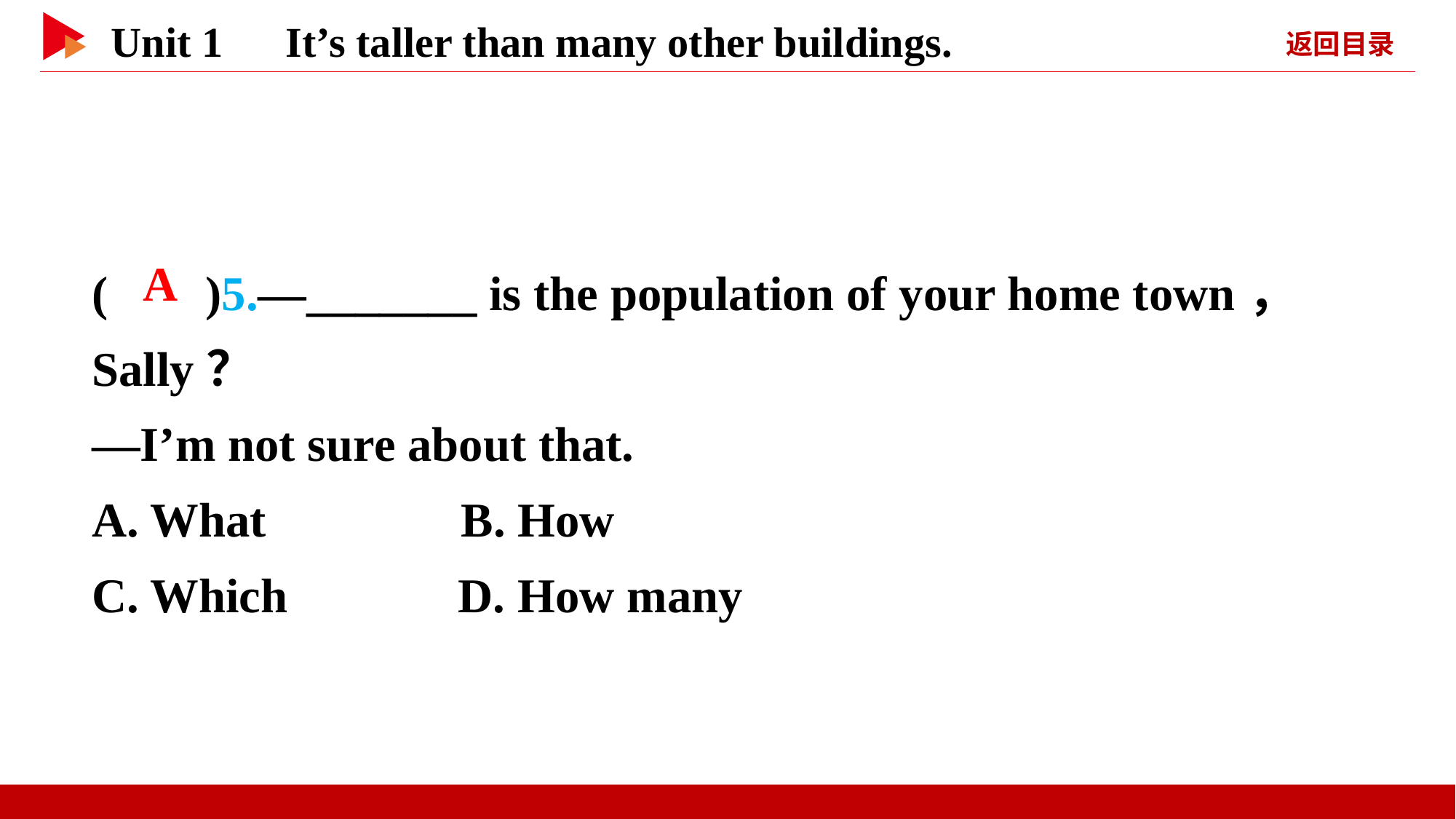

(        )5.—_______ is the population of your home town， Sally？
—I’m not sure about that.
A. What                B. How
C. Which              D. How many
   A